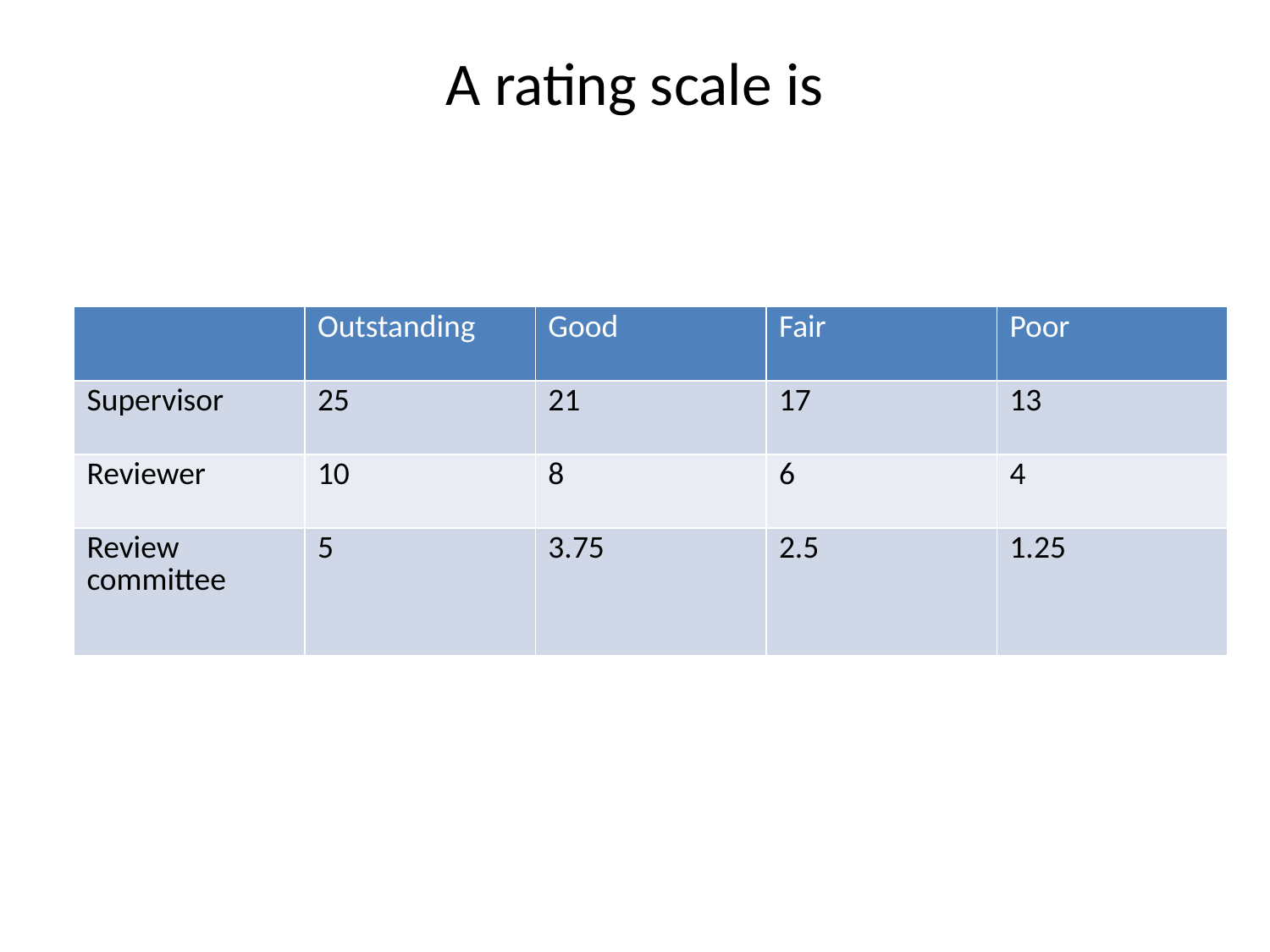

# A rating scale is
|  | Outstanding | Good | Fair | Poor |
| --- | --- | --- | --- | --- |
| Supervisor | 25 | 21 | 17 | 13 |
| Reviewer | 10 | 8 | 6 | 4 |
| Review committee | 5 | 3.75 | 2.5 | 1.25 |